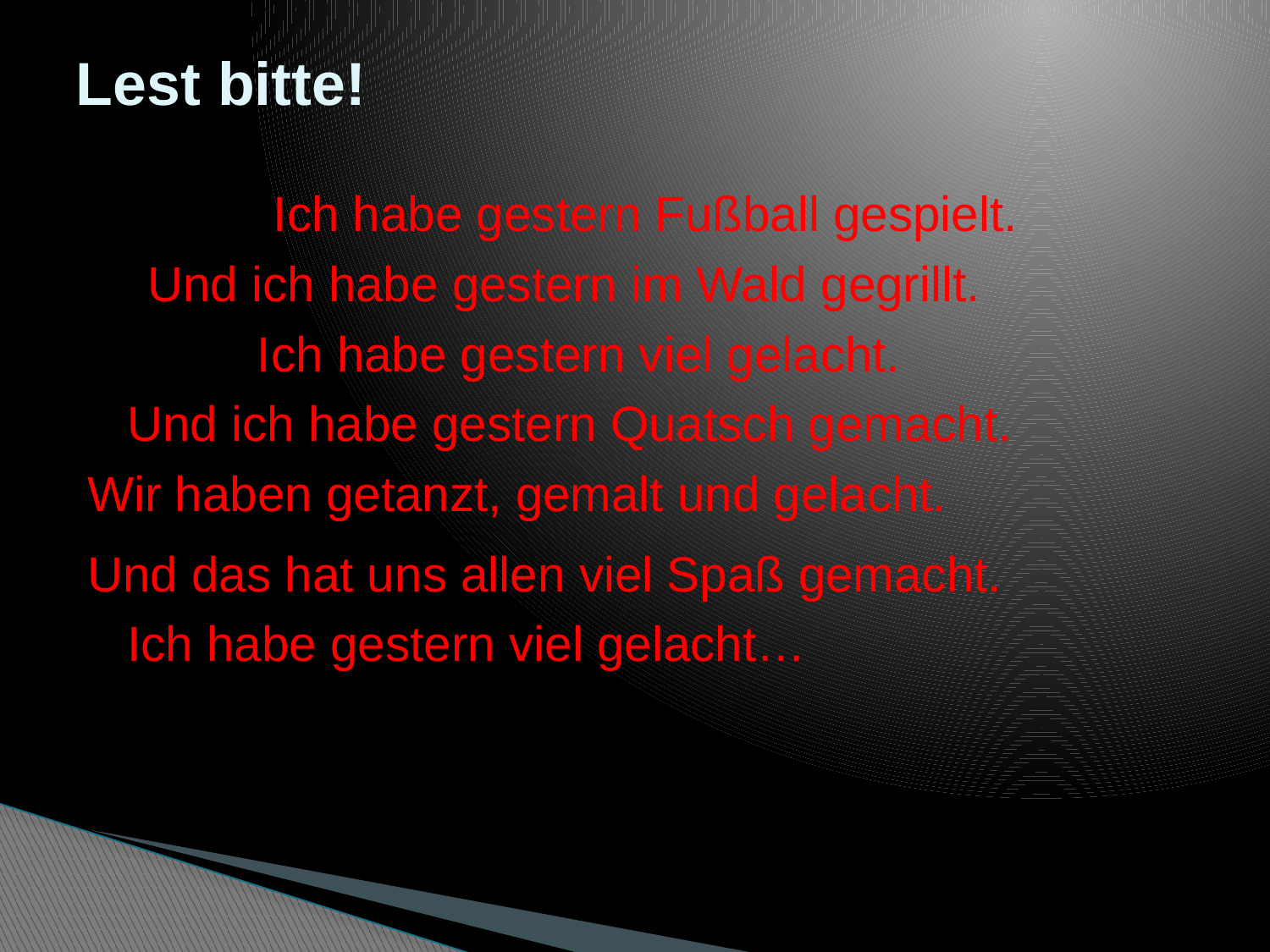

# Lest bitte!
Ich habe gestern Fußball gespielt.
Und ich habe gestern im Wald gegrillt.
Ich habe gestern viel gelacht.
Und ich habe gestern Quatsch gemacht.
Wir haben getanzt, gemalt und gelacht.
Und das hat uns allen viel Spaß gemacht.
Ich habe gestern viel gelacht…